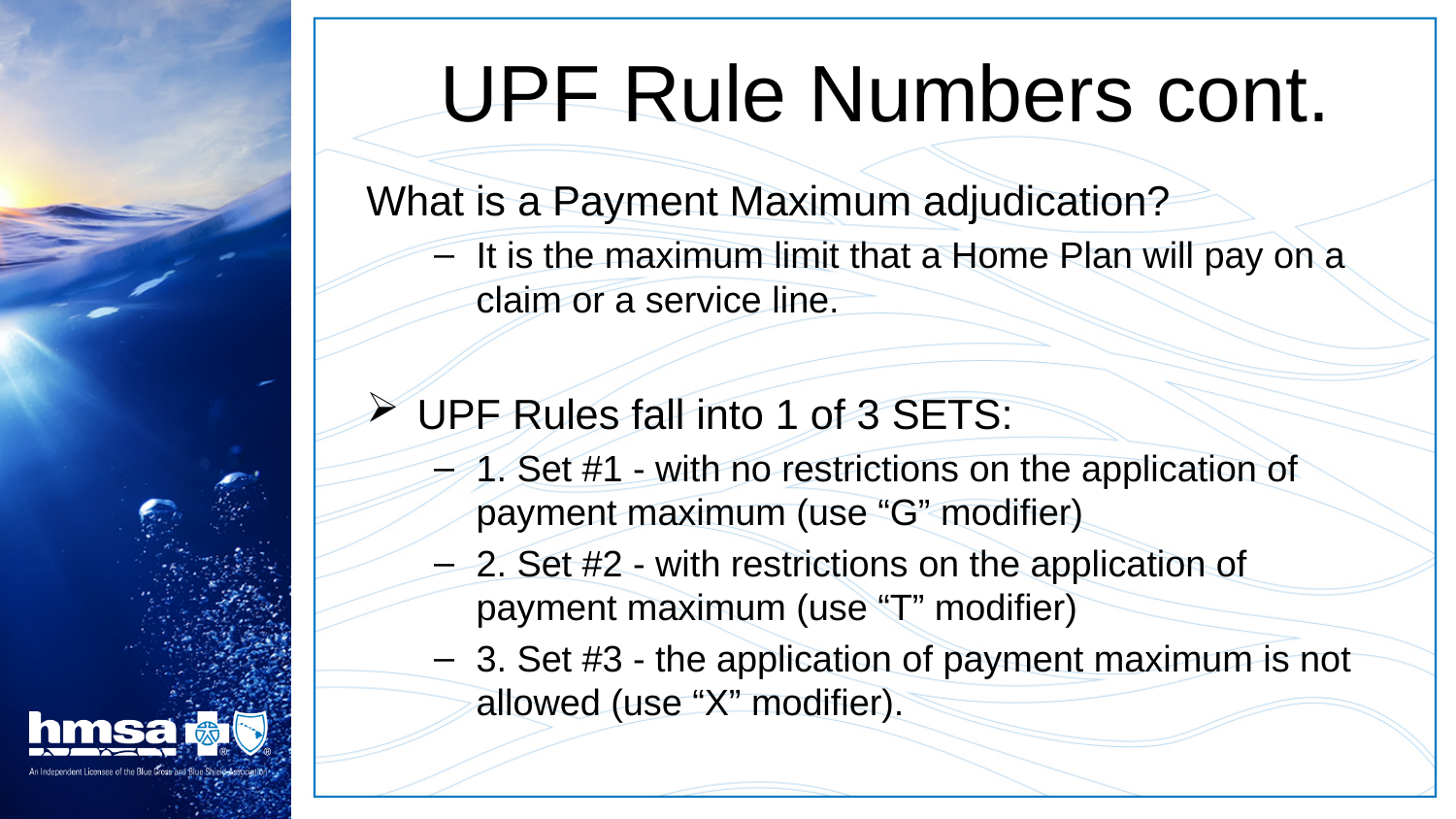

# UPF Rule Numbers cont.
What is a Payment Maximum adjudication?
It is the maximum limit that a Home Plan will pay on a claim or a service line.

UPF Rules fall into 1 of 3 SETS:
1. Set #1 - with no restrictions on the application of payment maximum (use “G” modifier)
2. Set #2 - with restrictions on the application of payment maximum (use “T” modifier)
3. Set #3 - the application of payment maximum is not allowed (use “X” modifier).